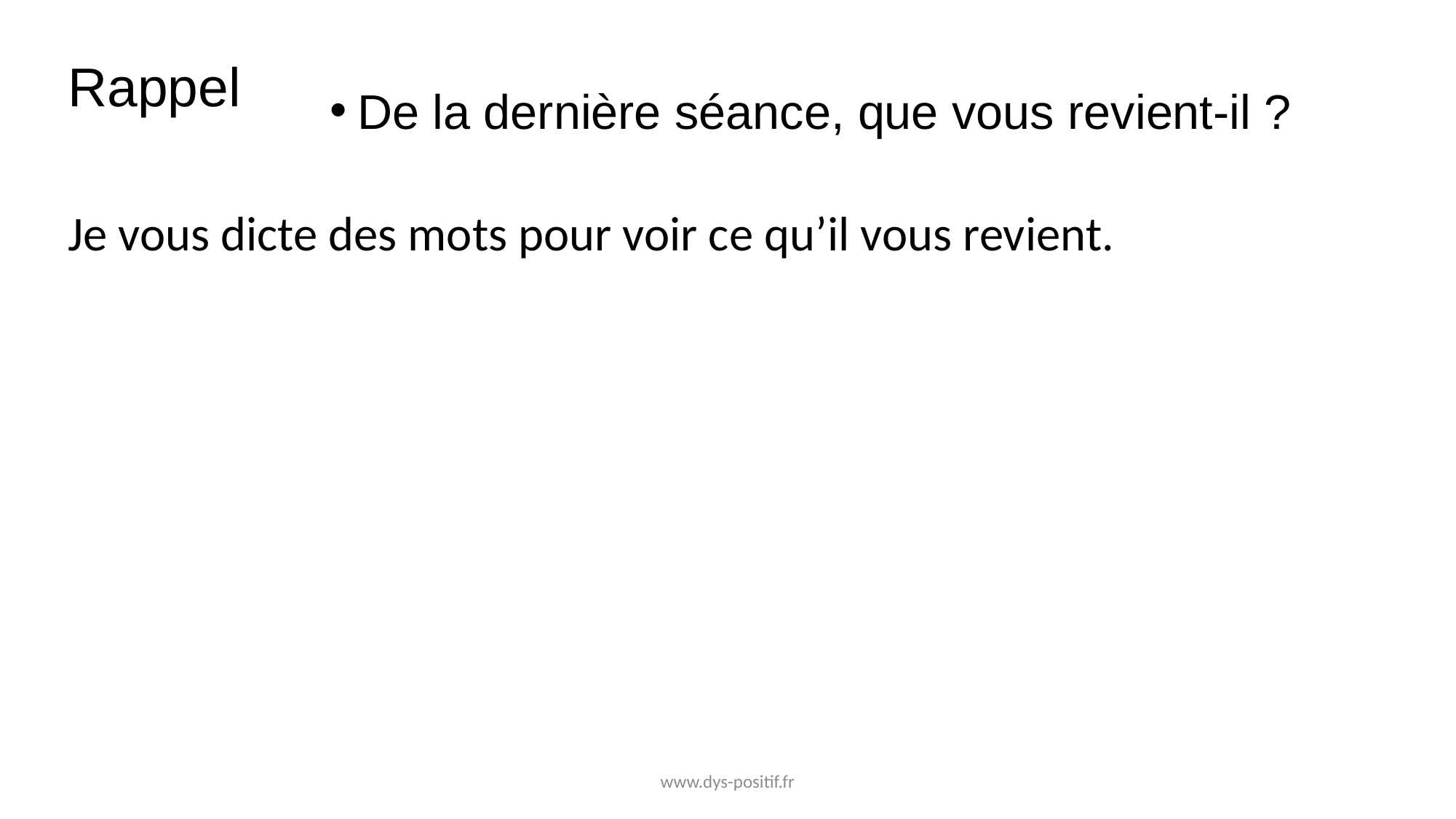

# Rappel
De la dernière séance, que vous revient-il ?
Je vous dicte des mots pour voir ce qu’il vous revient.
www.dys-positif.fr